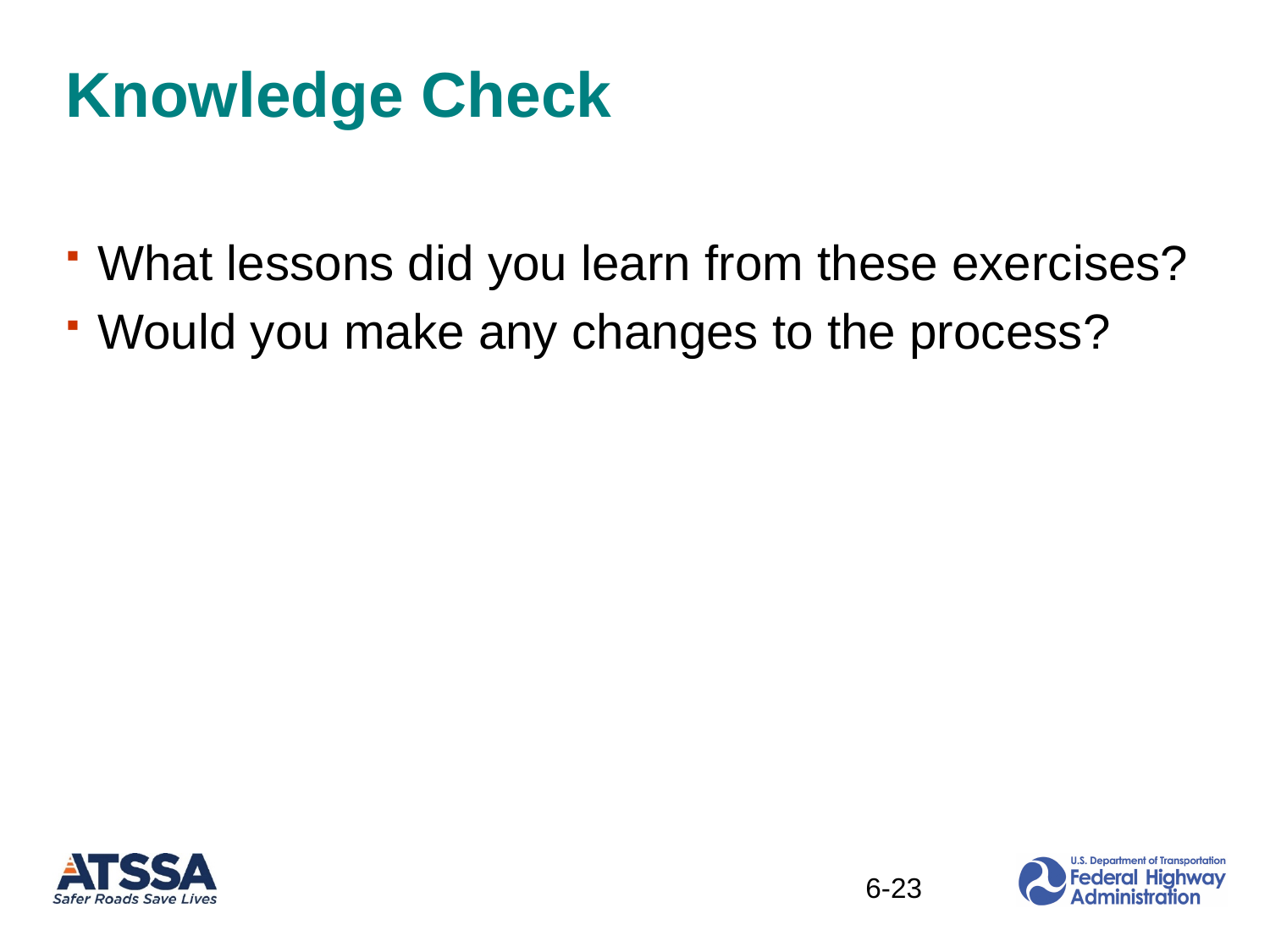

# Knowledge Check
What lessons did you learn from these exercises?
Would you make any changes to the process?